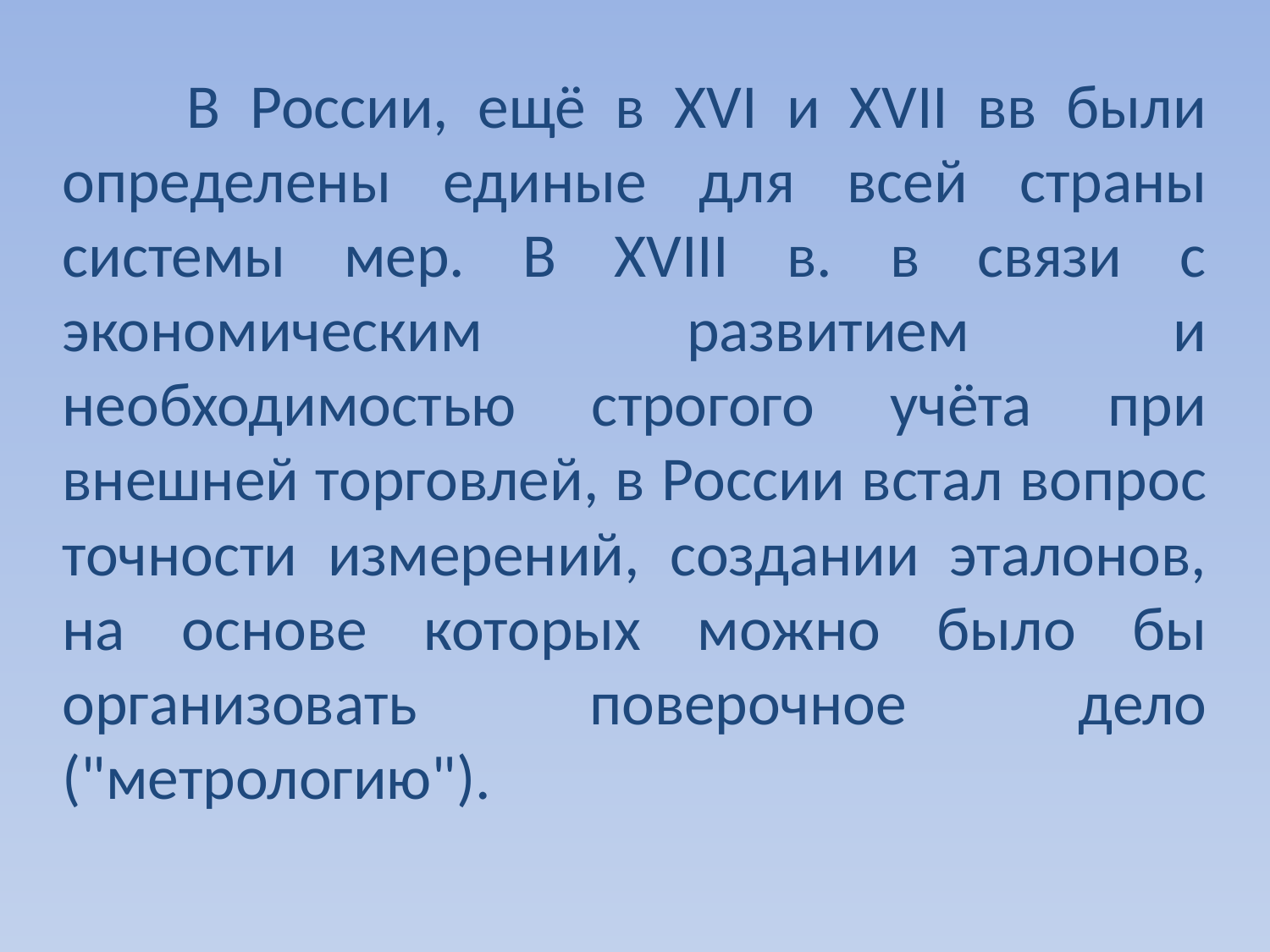

# В России, ещё в XVI и XVII вв были определены единые для всей страны системы мер. В XVIII в. в связи с экономическим развитием и необходимостью строгого учёта при внешней торговлей, в России встал вопрос точности измерений, создании эталонов, на основе которых можно было бы организовать поверочное дело ("метрологию").